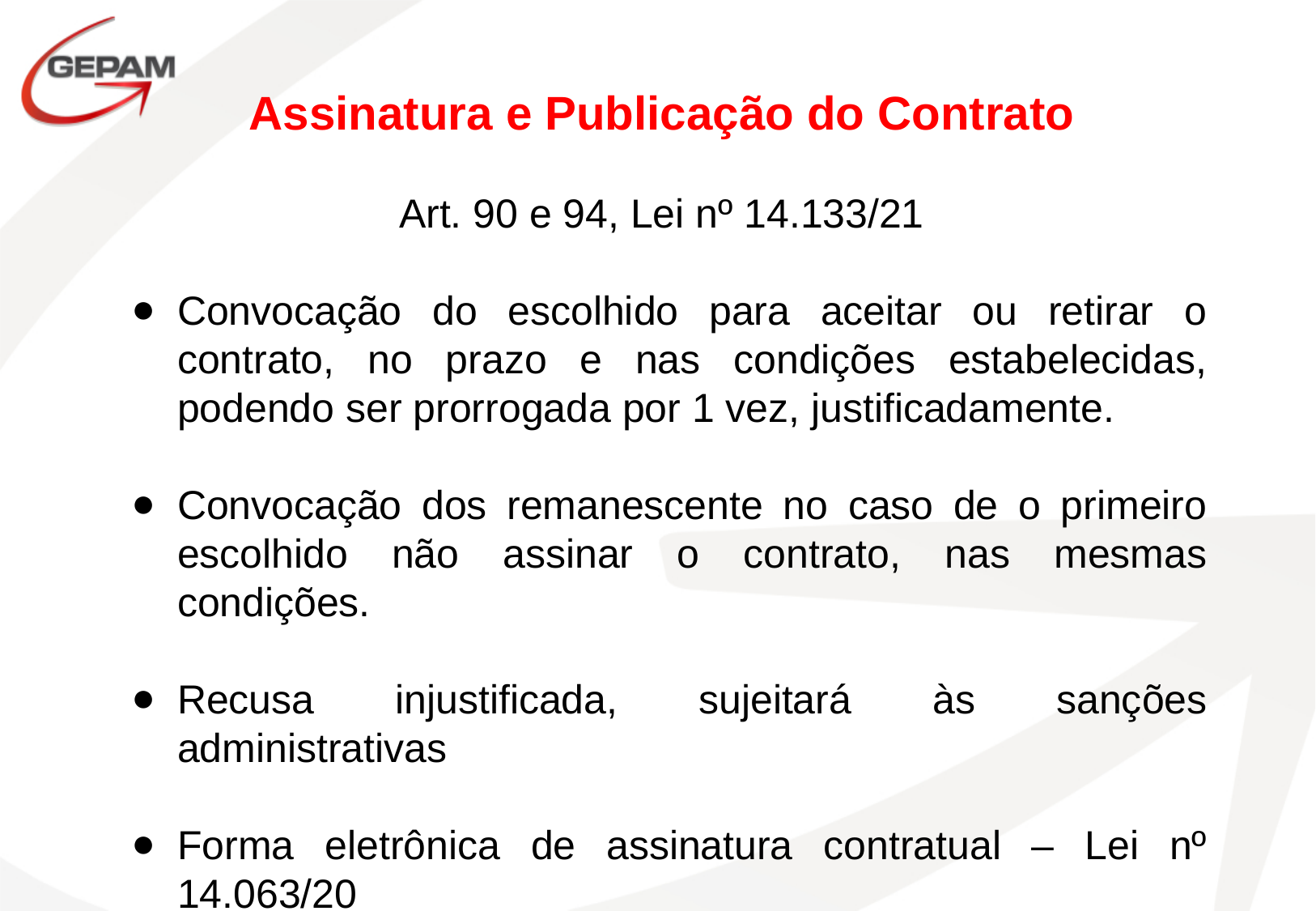

Assinatura e Publicação do Contrato

Art. 90 e 94, Lei nº 14.133/21

Convocação do escolhido para aceitar ou retirar o contrato, no prazo e nas condições estabelecidas, podendo ser prorrogada por 1 vez, justificadamente.

Convocação dos remanescente no caso de o primeiro escolhido não assinar o contrato, nas mesmas condições.

Recusa injustificada, sujeitará às sanções administrativas

Forma eletrônica de assinatura contratual – Lei nº 14.063/20